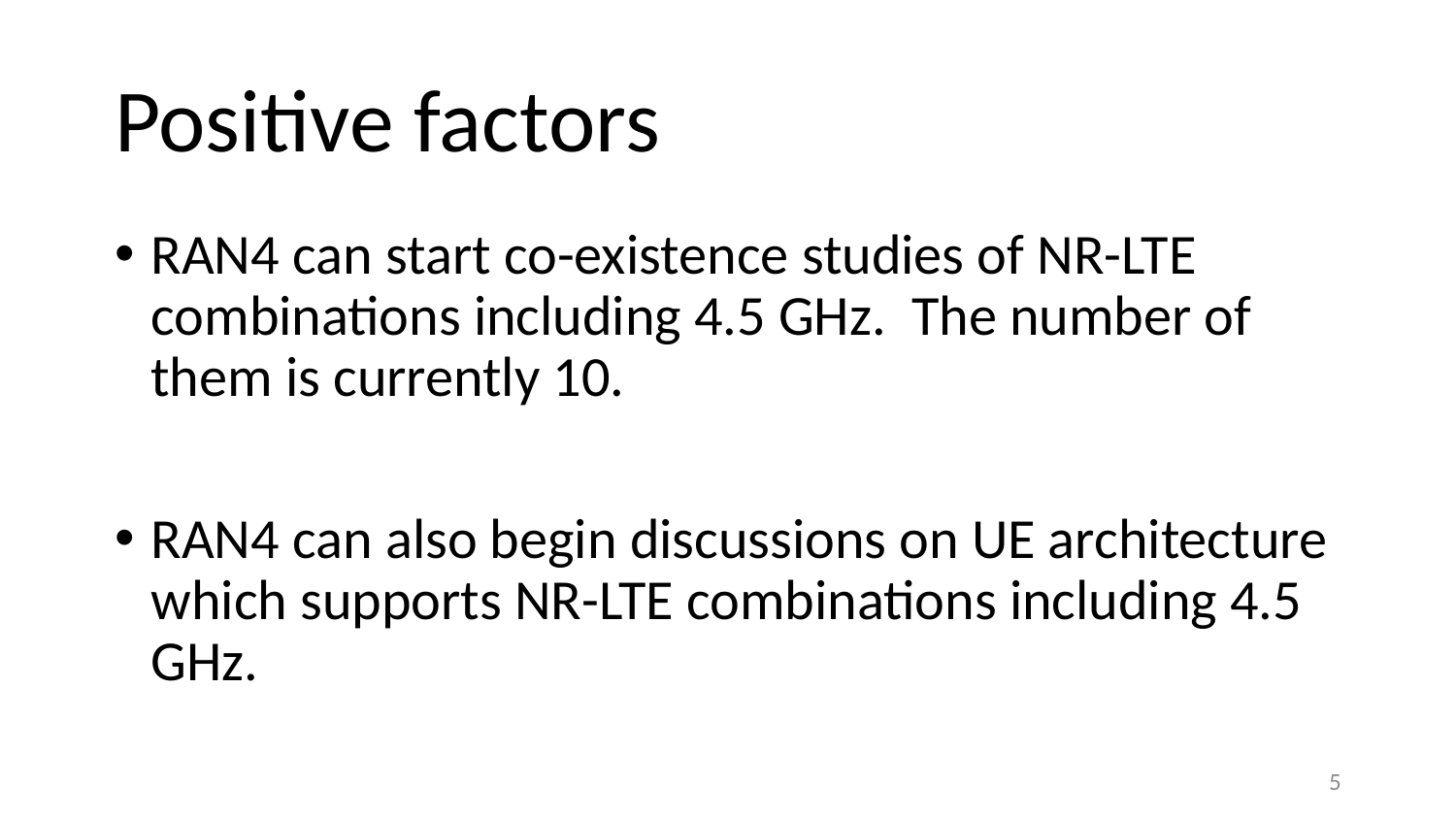

# Positive factors
RAN4 can start co-existence studies of NR-LTE combinations including 4.5 GHz.  The number of them is currently 10.

RAN4 can also begin discussions on UE architecture which supports NR-LTE combinations including 4.5 GHz.

5